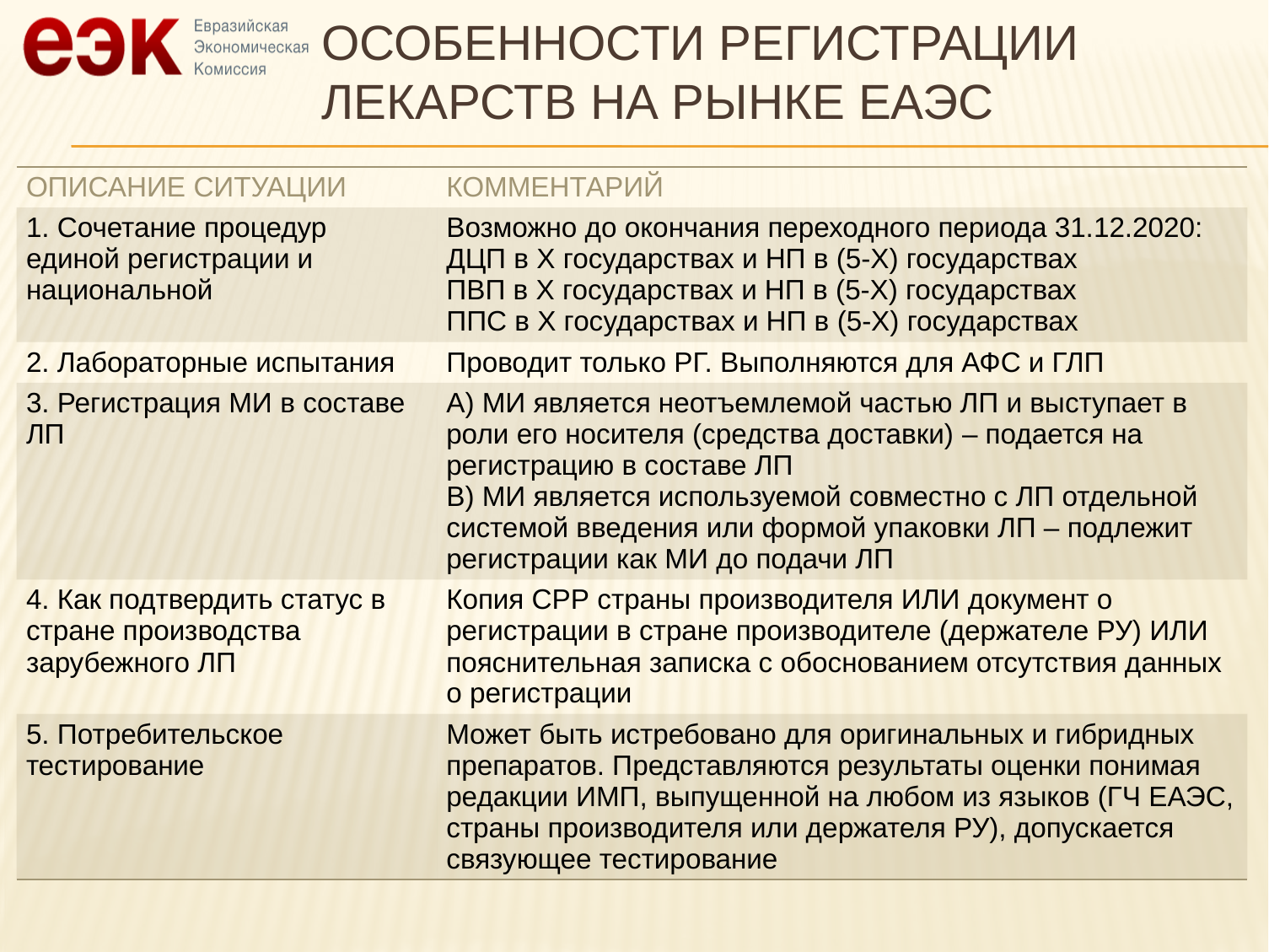

# Особенности РЕГИСТРАЦИИ лекарств на рынКЕ ЕАЭС
| ОПИСАНИЕ СИТУАЦИИ | КОММЕНТАРИЙ |
| --- | --- |
| 1. Сочетание процедур единой регистрации и национальной | Возможно до окончания переходного периода 31.12.2020: ДЦП в Х государствах и НП в (5-Х) государствах ПВП в Х государствах и НП в (5-Х) государствах ППС в Х государствах и НП в (5-Х) государствах |
| 2. Лабораторные испытания | Проводит только РГ. Выполняются для АФС и ГЛП |
| 3. Регистрация МИ в составе ЛП | А) МИ является неотъемлемой частью ЛП и выступает в роли его носителя (средства доставки) – подается на регистрацию в составе ЛП В) МИ является используемой совместно с ЛП отдельной системой введения или формой упаковки ЛП – подлежит регистрации как МИ до подачи ЛП |
| 4. Как подтвердить статус в стране производства зарубежного ЛП | Копия СРР страны производителя ИЛИ документ о регистрации в стране производителе (держателе РУ) ИЛИ пояснительная записка с обоснованием отсутствия данных о регистрации |
| 5. Потребительское тестирование | Может быть истребовано для оригинальных и гибридных препаратов. Представляются результаты оценки понимая редакции ИМП, выпущенной на любом из языков (ГЧ ЕАЭС, страны производителя или держателя РУ), допускается связующее тестирование |